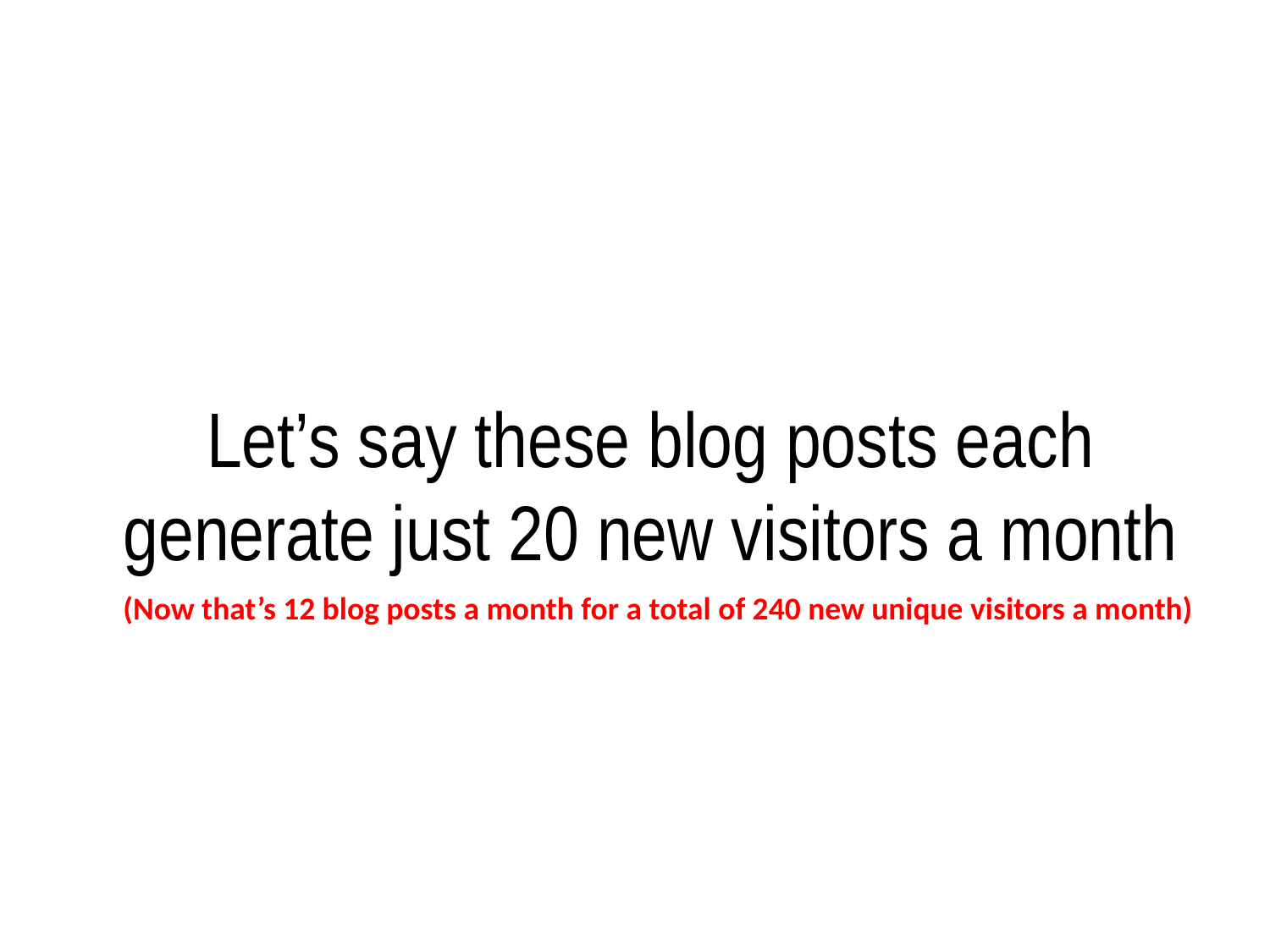

# Let’s say these blog posts each generate just 20 new visitors a month
(Now that’s 12 blog posts a month for a total of 240 new unique visitors a month)